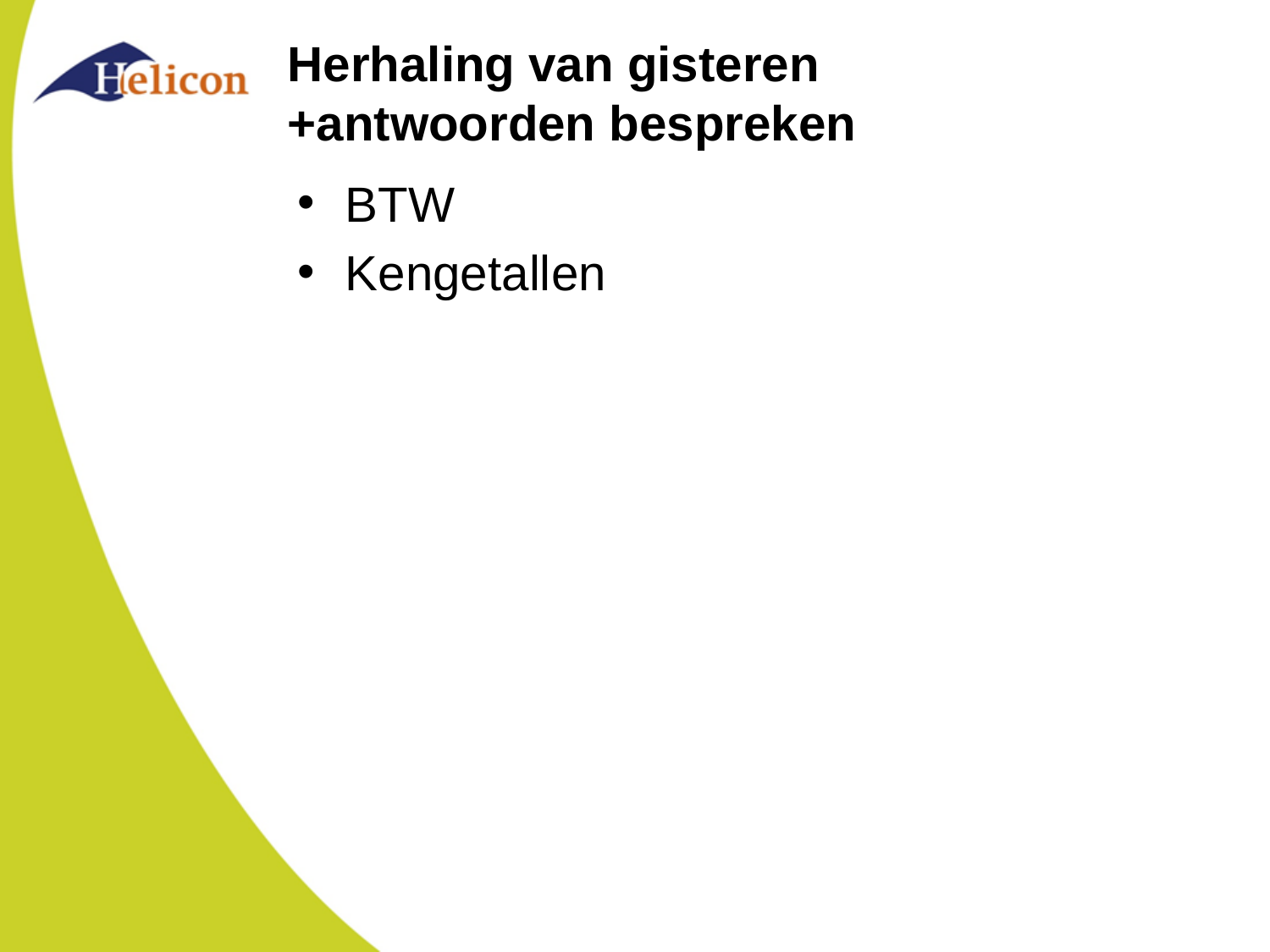

# Herhaling van gisteren +antwoorden bespreken
BTW
Kengetallen